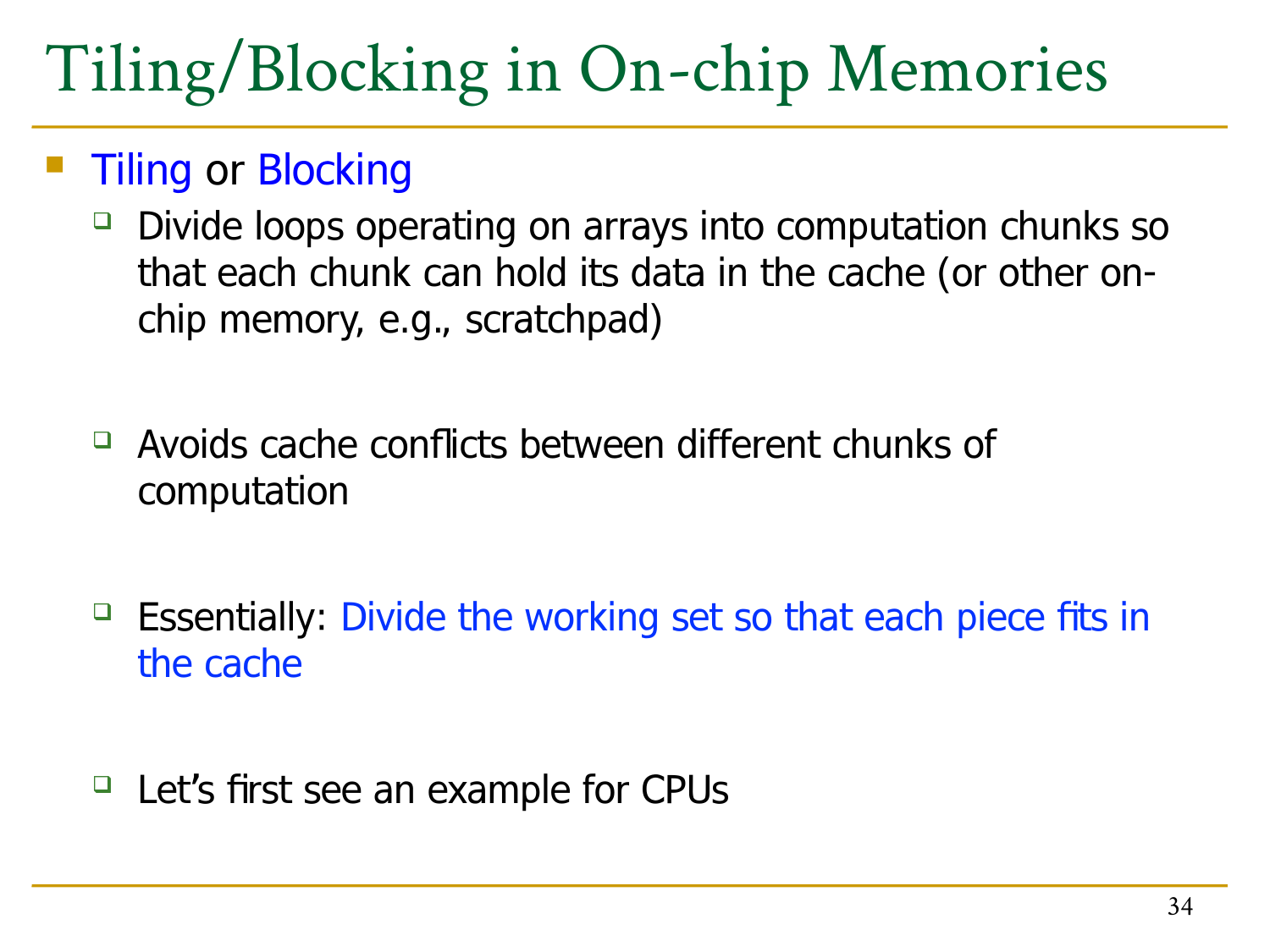

# Tiling/Blocking in On-chip Memories
Tiling or Blocking
Divide loops operating on arrays into computation chunks so that each chunk can hold its data in the cache (or other on-chip memory, e.g., scratchpad)

Avoids cache conflicts between different chunks of computation

Essentially: Divide the working set so that each piece fits in the cache

Let’s first see an example for CPUs

34